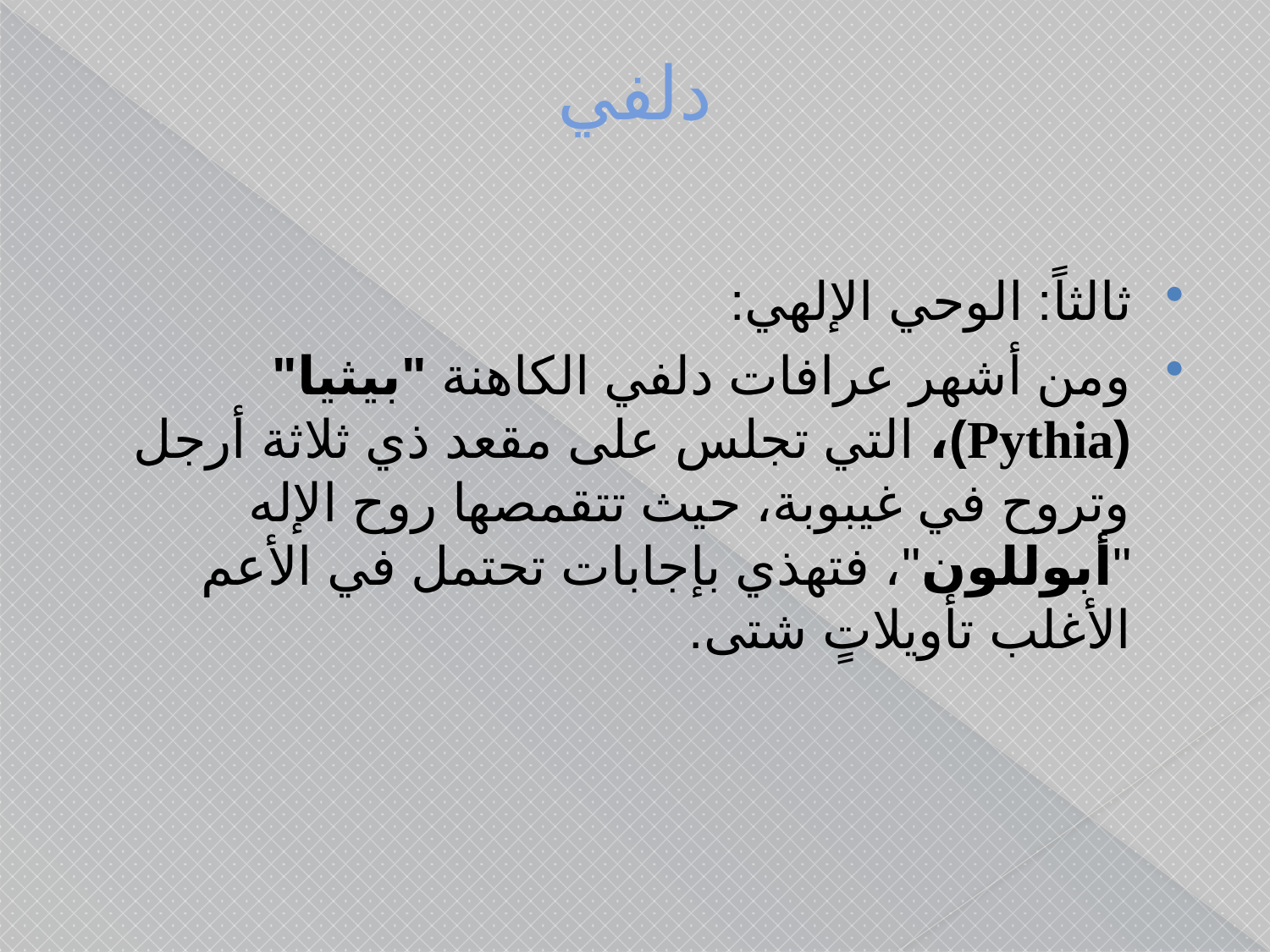

# دلفي
ثالثاً: الوحي الإلهي:
ومن أشهر عرافات دلفي الكاهنة "بيثيا" (Pythia)، التي تجلس على مقعد ذي ثلاثة أرجل وتروح في غيبوبة، حيث تتقمصها روح الإله "أبوللون"، فتهذي بإجابات تحتمل في الأعم الأغلب تأويلاتٍ شتى.